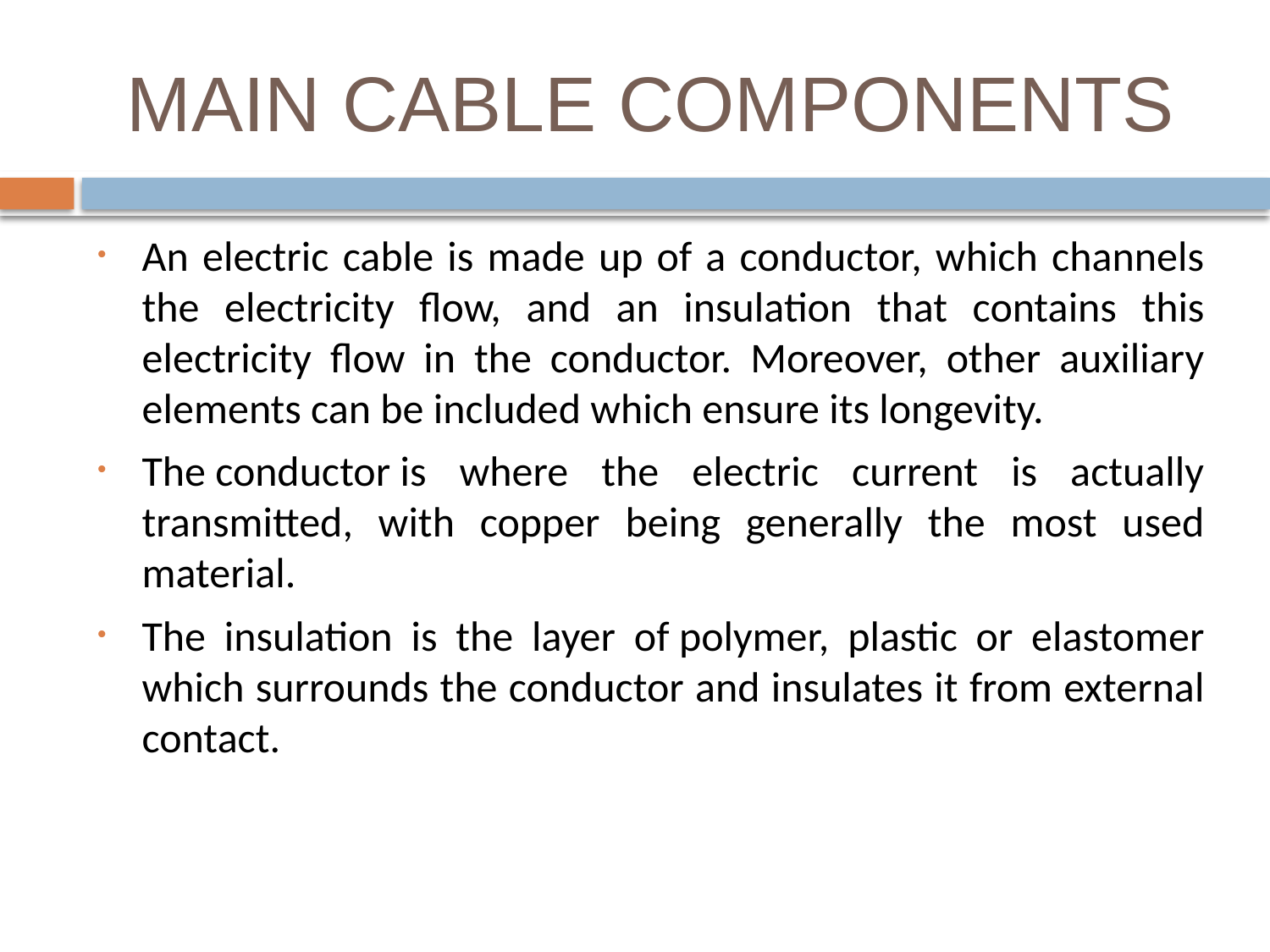

# MAIN CABLE COMPONENTS
An electric cable is made up of a conductor, which channels the electricity flow, and an insulation that contains this electricity flow in the conductor. Moreover, other auxiliary elements can be included which ensure its longevity.
The conductor is where the electric current is actually transmitted, with copper being generally the most used material.
The insulation is the layer of polymer, plastic or elastomer which surrounds the conductor and insulates it from external contact.